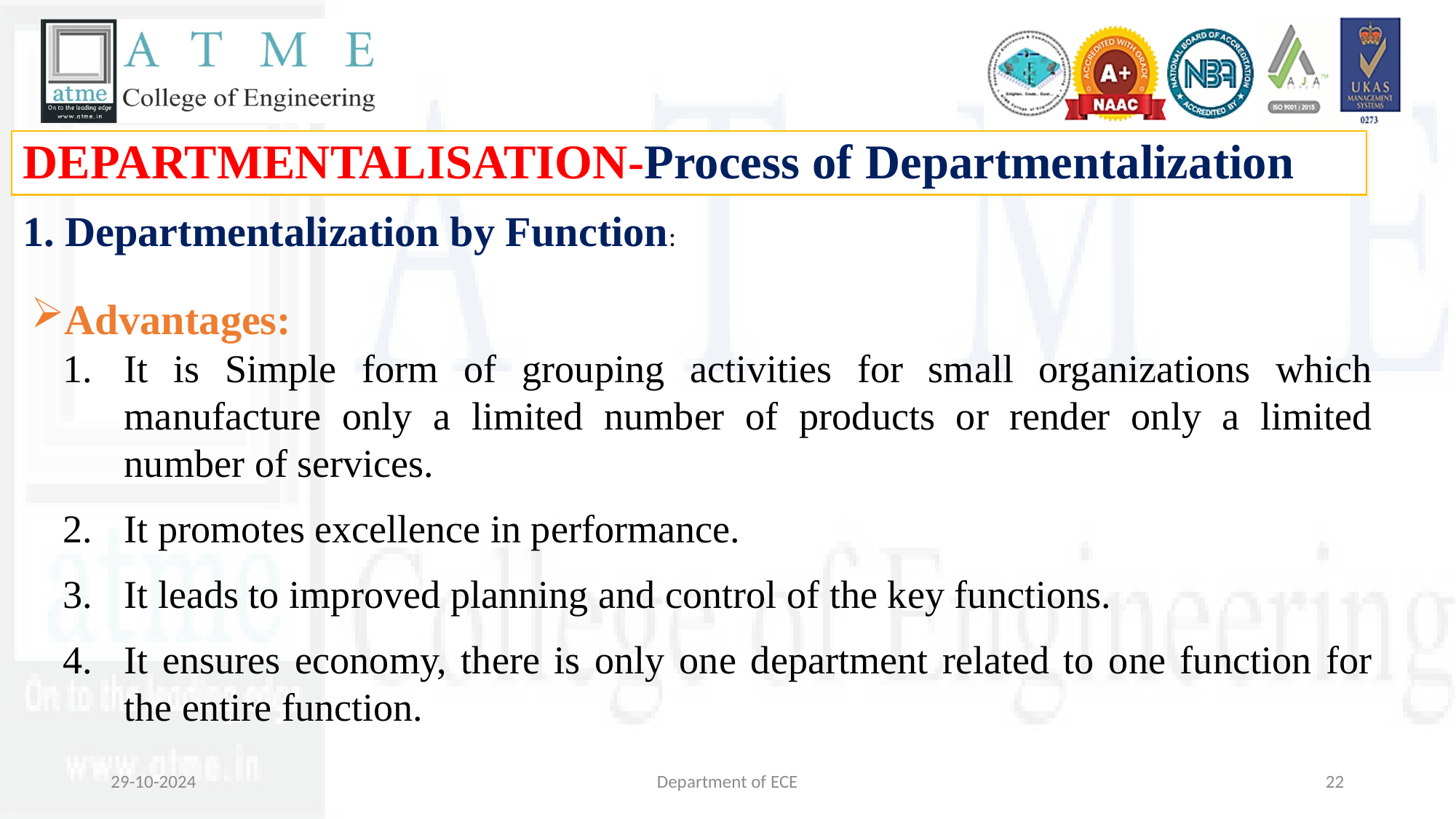

DEPARTMENTALISATION-Process of Departmentalization
1. Departmentalization by Function:

Advantages:
It is Simple form of grouping activities for small organizations which manufacture only a limited number of products or render only a limited number of services.
It promotes excellence in performance.
It leads to improved planning and control of the key functions.
It ensures economy, there is only one department related to one function for the entire function.
29-10-2024
Department of ECE
22